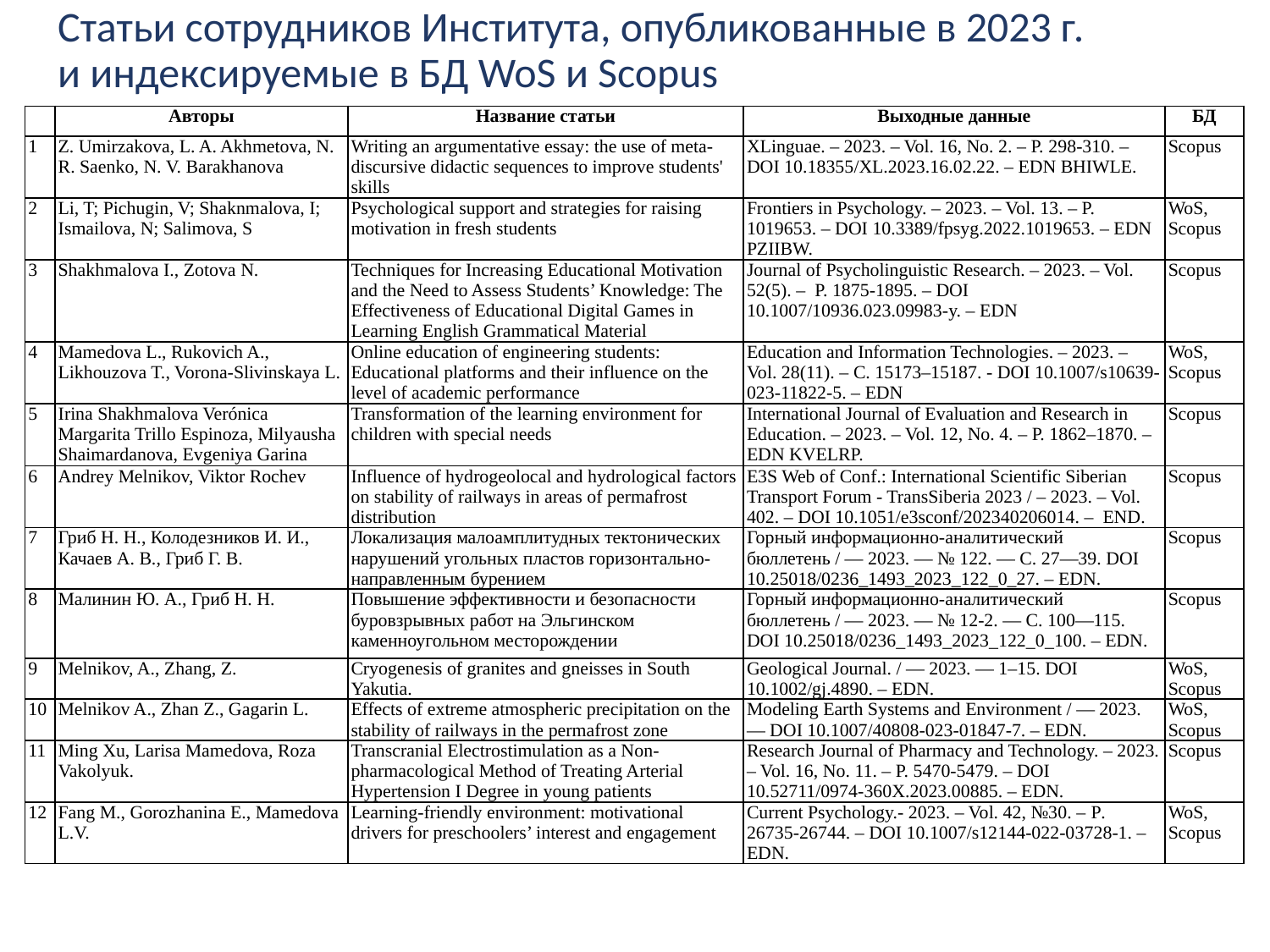

# Статьи сотрудников Института, опубликованные в 2023 г. и индексируемые в БД WoS и Scopus
|  | Авторы | Название статьи | Выходные данные | БД |
| --- | --- | --- | --- | --- |
| 1 | Z. Umirzakova, L. A. Akhmetova, N. R. Saenko, N. V. Barakhanova | Writing an argumentative essay: the use of meta-discursive didactic sequences to improve students' skills | XLinguae. – 2023. – Vol. 16, No. 2. – P. 298-310. – DOI 10.18355/XL.2023.16.02.22. – EDN BHIWLE. | Scopus |
| 2 | Li, T; Pichugin, V; Shaknmalova, I; Ismailova, N; Salimova, S | Psychological support and strategies for raising motivation in fresh students | Frontiers in Psychology. – 2023. – Vol. 13. – P. 1019653. – DOI 10.3389/fpsyg.2022.1019653. – EDN PZIIBW. | WoS, Scopus |
| 3 | Shakhmalova I., Zotova N. | Techniques for Increasing Educational Motivation and the Need to Assess Students’ Knowledge: The Effectiveness of Educational Digital Games in Learning English Grammatical Material | Journal of Psycholinguistic Research. – 2023. – Vol. 52(5). – P. 1875-1895. – DOI 10.1007/10936.023.09983-y. – EDN | Scopus |
| 4 | Mamedova L., Rukovich A., Likhouzova T., Vorona-Slivinskaya L. | Online education of engineering students: Educational platforms and their influence on the level of academic performance | Education and Information Technologies. – 2023. – Vol. 28(11). – С. 15173–15187. - DOI 10.1007/s10639-023-11822-5. – EDN | WoS, Scopus |
| 5 | Irina Shakhmalova Verónica Margarita Trillo Espinoza, Milyausha Shaimardanova, Evgeniya Garina | Transformation of the learning environment for children with special needs | International Journal of Evaluation and Research in Education. – 2023. – Vol. 12, No. 4. – P. 1862–1870. – EDN KVELRP. | Scopus |
| 6 | Andrey Melnikov, Viktor Rochev | Influence of hydrogeolocal and hydrological factors on stability of railways in areas of permafrost distribution | E3S Web of Conf.: International Scientific Siberian Transport Forum - TransSiberia 2023 / – 2023. – Vol. 402. – DOI 10.1051/e3sconf/202340206014. – END. | Scopus |
| 7 | Гриб Н. Н., Колодезников И. И., Качаев А. В., Гриб Г. В. | Локализация малоамплитудных тектонических нарушений угольных пластов горизонтально-направленным бурением | Горный информационно-аналитический бюллетень / — 2023. — № 122. — С. 27—39. DOI 10.25018/0236\_1493\_2023\_122\_0\_27. – EDN. | Scopus |
| 8 | Малинин Ю. А., Гриб Н. Н. | Повышение эффективности и безопасности буровзрывных работ на Эльгинском каменноугольном месторождении | Горный информационно-аналитический бюллетень / — 2023. — № 12-2. — С. 100—115. DOI 10.25018/0236\_1493\_2023\_122\_0\_100. – EDN. | Scopus |
| 9 | Melnikov, A., Zhang, Z. | Cryogenesis of granites and gneisses in South Yakutia. | Geological Journal. / — 2023. — 1–15. DOI 10.1002/gj.4890. – EDN. | WoS, Scopus |
| 10 | Melnikov A., Zhan Z., Gagarin L. | Effects of extreme atmospheric precipitation on the stability of railways in the permafrost zone | Modeling Earth Systems and Environment / — 2023. — DOI 10.1007/40808-023-01847-7. – EDN. | WoS, Scopus |
| 11 | Ming Xu, Larisa Mamedova, Roza Vakolyuk. | Transcranial Electrostimulation as a Non-pharmacological Method of Treating Arterial Hypertension I Degree in young patients | Research Journal of Pharmacy and Technology. – 2023. – Vol. 16, No. 11. – P. 5470-5479. – DOI 10.52711/0974-360X.2023.00885. – EDN. | Scopus |
| 12 | Fang M., Gorozhanina E., Mamedova L.V. | Learning-friendly environment: motivational drivers for preschoolers’ interest and engagement | Current Psychology.- 2023. – Vol. 42, №30. – Р. 26735-26744. – DOI 10.1007/s12144-022-03728-1. – EDN. | WoS, Scopus |